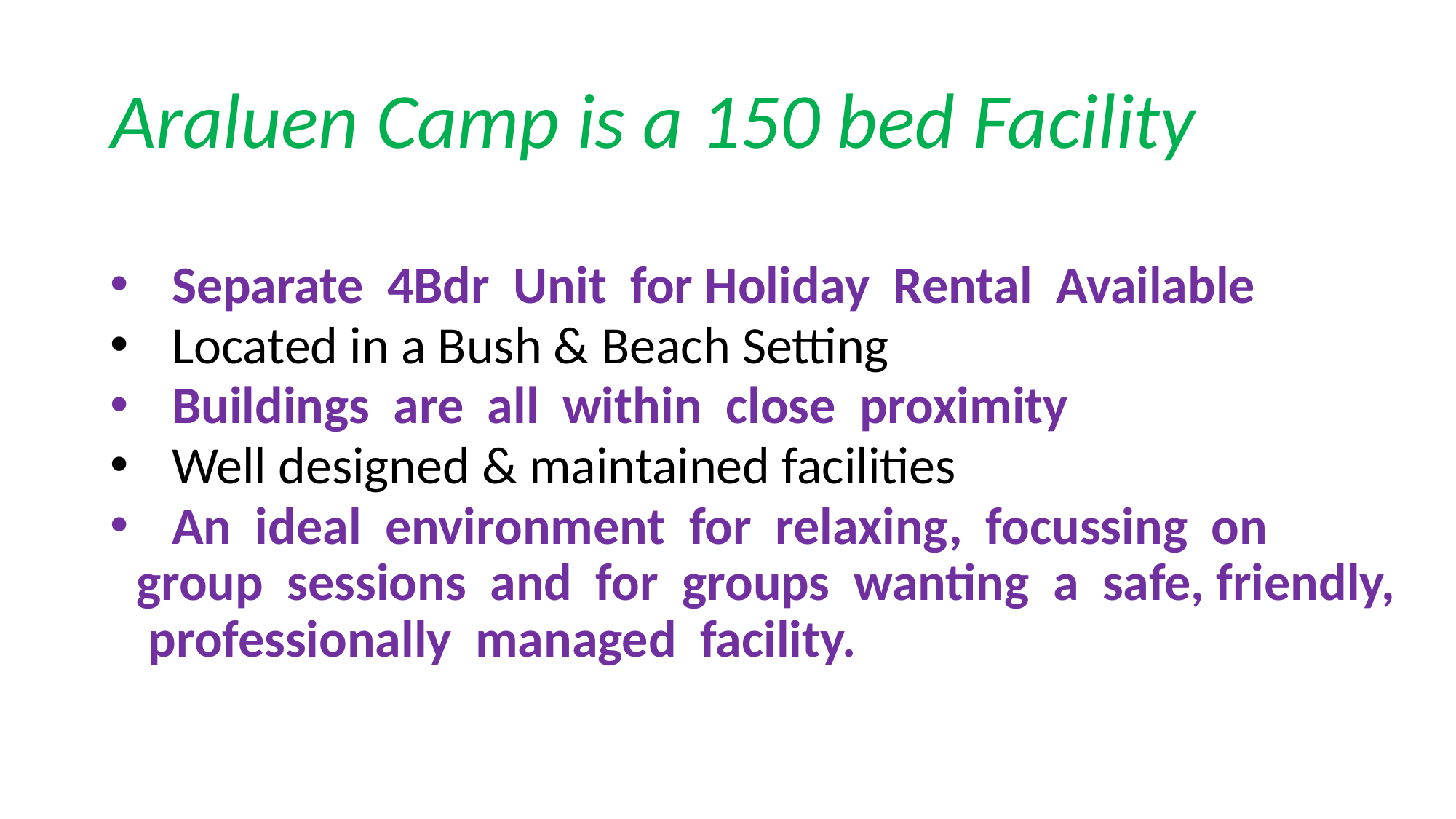

# Araluen Camp is a 150 bed Facility

   Separate  4Bdr  Unit  for Holiday  Rental  Available
   Located in a Bush & Beach Setting
   Buildings  are  all  within  close  proximity
   Well designed & maintained facilities
   An  ideal  environment  for  relaxing,  focussing  on group  sessions  and  for  groups  wanting  a  safe, friendly,  professionally  managed  facility.